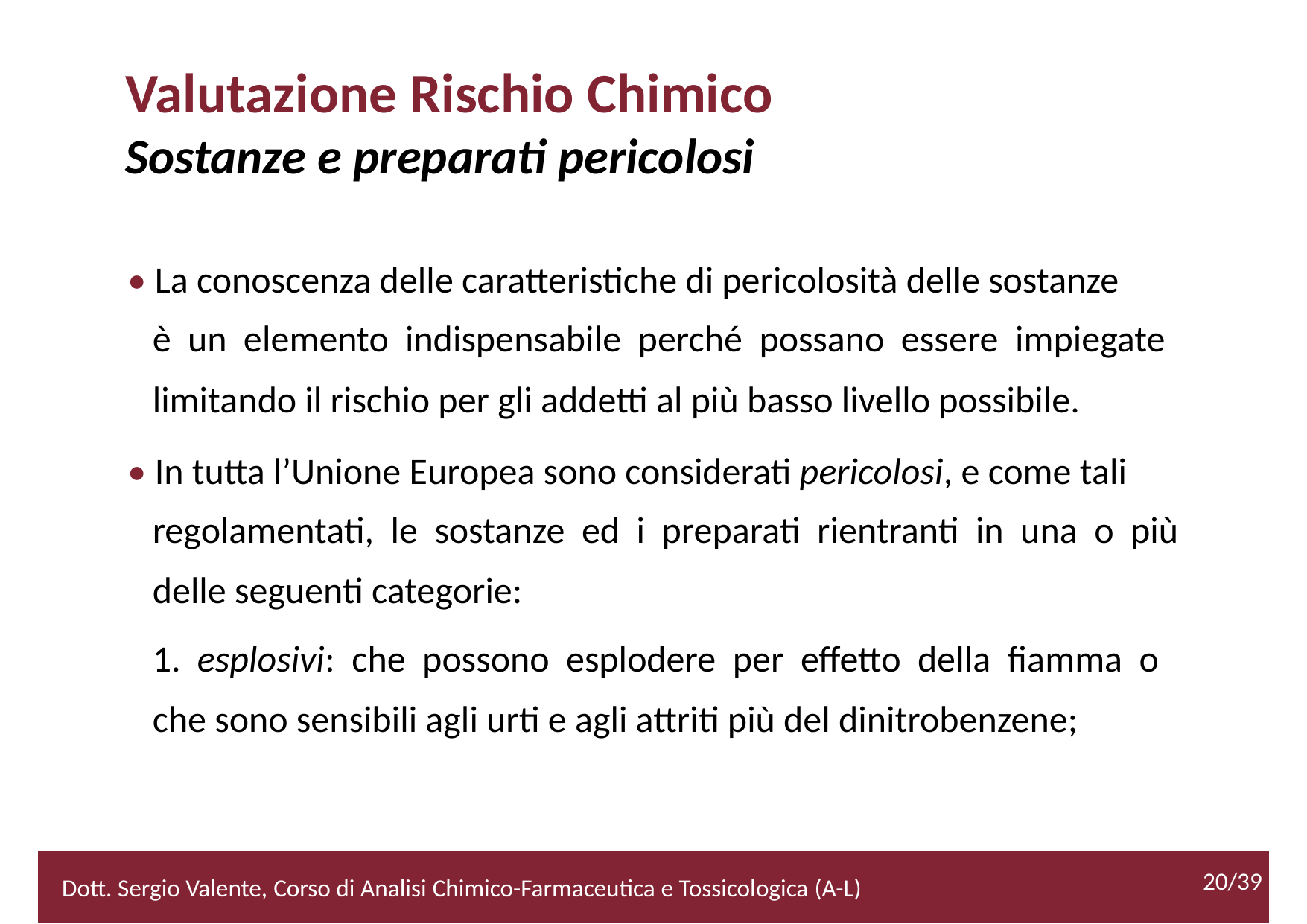

Valutazione Rischio Chimico
Sostanze e preparati pericolosi
• La conoscenza delle caratteristiche di pericolosità delle sostanze

		è  un  elemento  indispensabile  perché  possano  essere  impiegate

		limitando il rischio per gli addetti al più basso livello possibile.

• In tutta l’Unione Europea sono considerati pericolosi, e come tali

		regolamentati,  le  sostanze  ed  i  preparati  rientranti  in  una  o  più

		delle seguenti categorie:

		1.  esplosivi:  che  possono  esplodere  per  effetto  della  fiamma  o

		che sono sensibili agli urti e agli attriti più del dinitrobenzene;
			20/39

20/39
2/52
Dott. Sergio Valente, Corso di Analisi Chimico-Farmaceutica e Tossicologica (A-L)